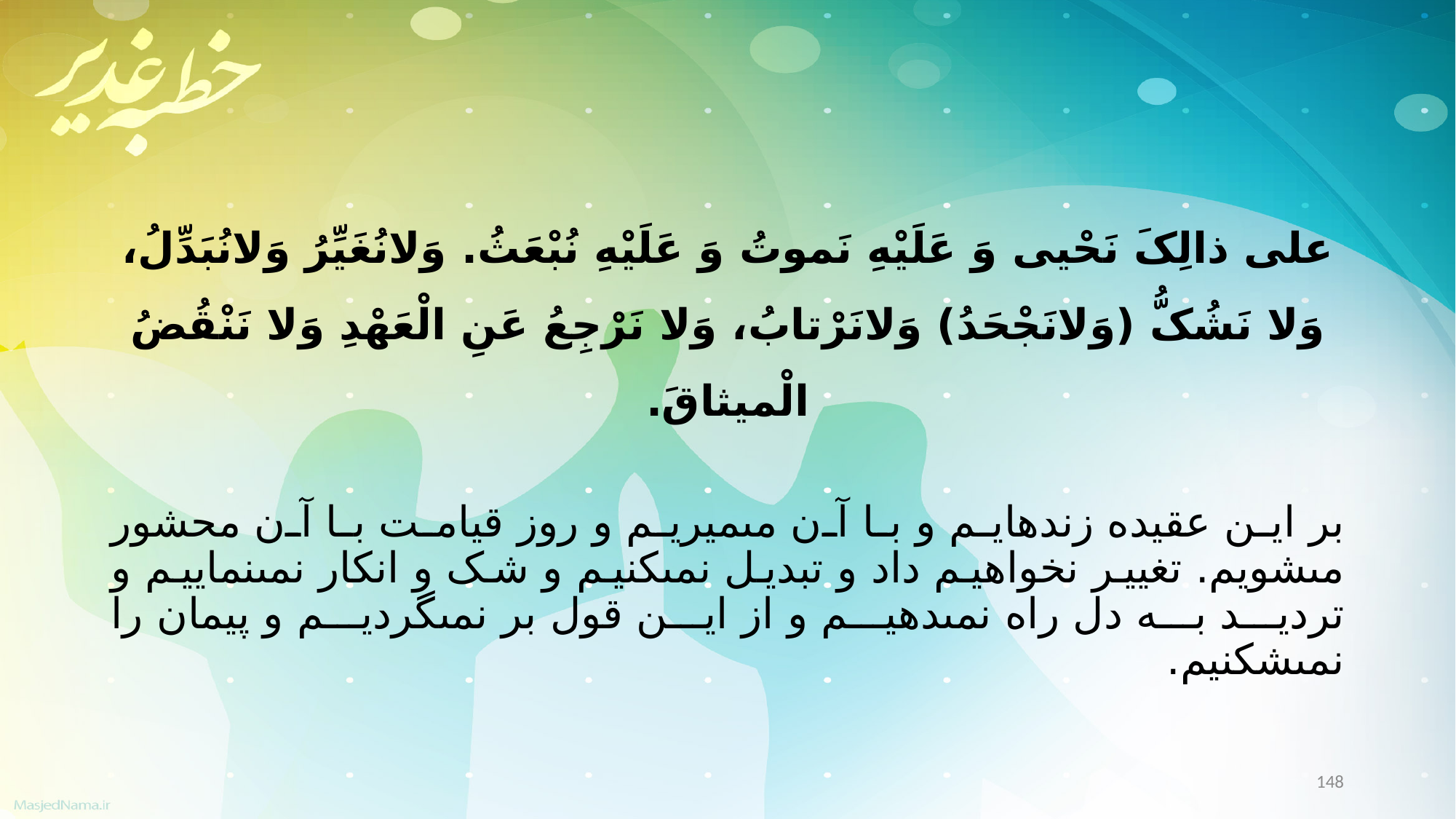

علی ذالِکَ نَحْیی وَ عَلَیْهِ نَموتُ وَ عَلَیْهِ نُبْعَثُ. وَلانُغَیِّرُ وَلانُبَدِّلُ، وَلا نَشُکُّ (وَلانَجْحَدُ) وَلانَرْتابُ، وَلا نَرْجِعُ عَنِ الْعَهْدِ وَلا نَنْقُضُ الْمیثاقَ.
بر این عقیده زنده‏ایم و با آن مى‏میریم و روز قیامت با آن محشور مى‏شویم. تغییر نخواهیم داد و تبدیل نمى‏کنیم و شک و انکار نمى‏نماییم و تردید به دل راه نمى‏دهیم و از این قول بر نمى‏گردیم و پیمان را نمى‏شکنیم.
148